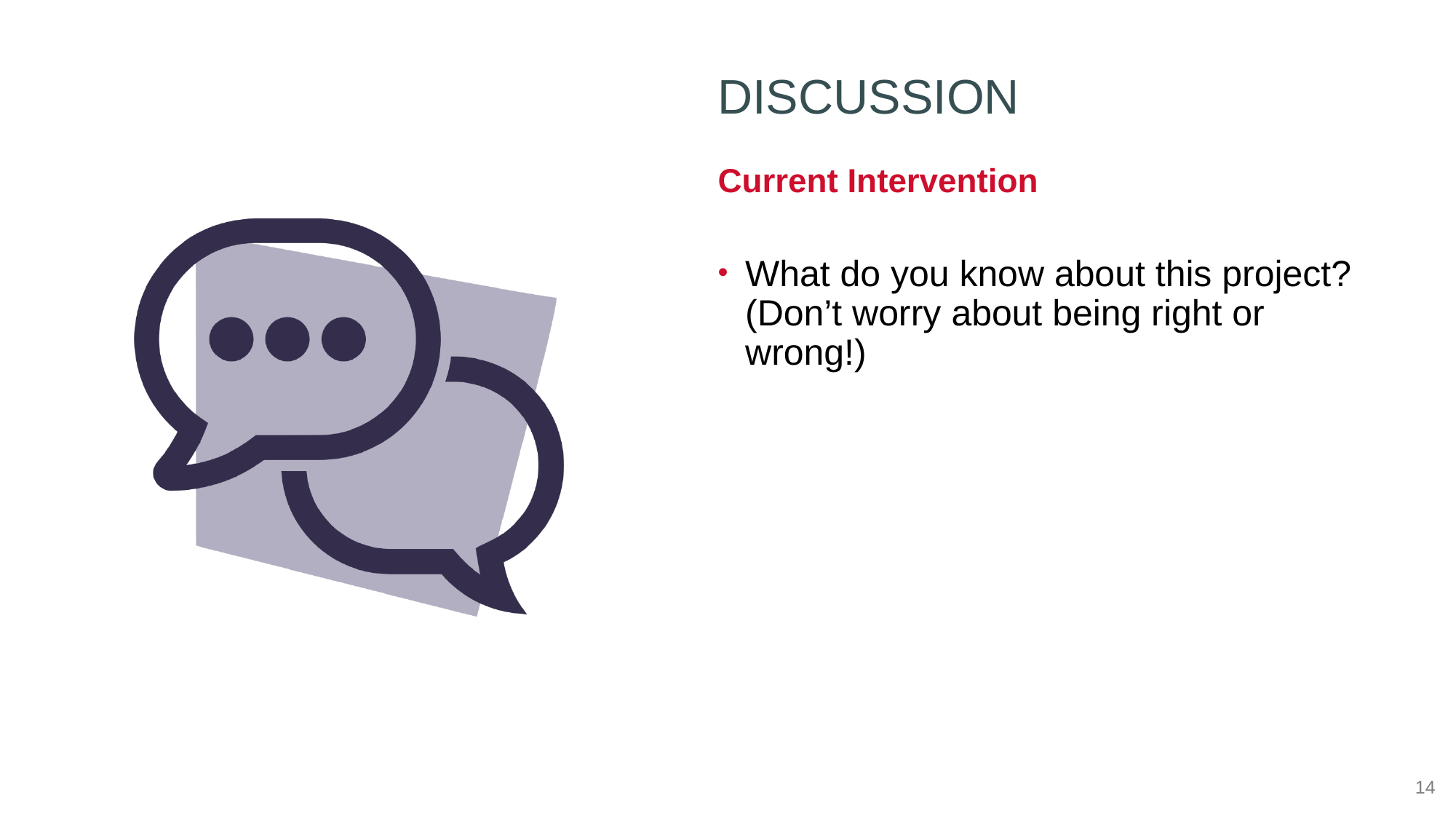

Current Intervention
What do you know about this project? (Don’t worry about being right or wrong!)
14